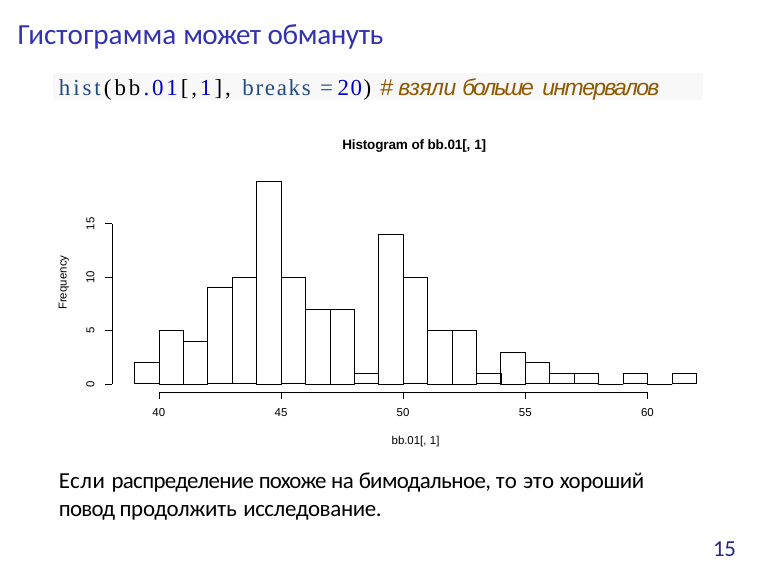

# Гистограмма может обмануть
hist(bb.01[,1], breaks = 20) # взяли больше интервалов
Histogram of bb.01[, 1]

15

Frequency
10

5

0

40
45
50
55
60
bb.01[, 1]
Если распределение похоже на бимодальное, то это хороший  повод продолжить исследование.
15